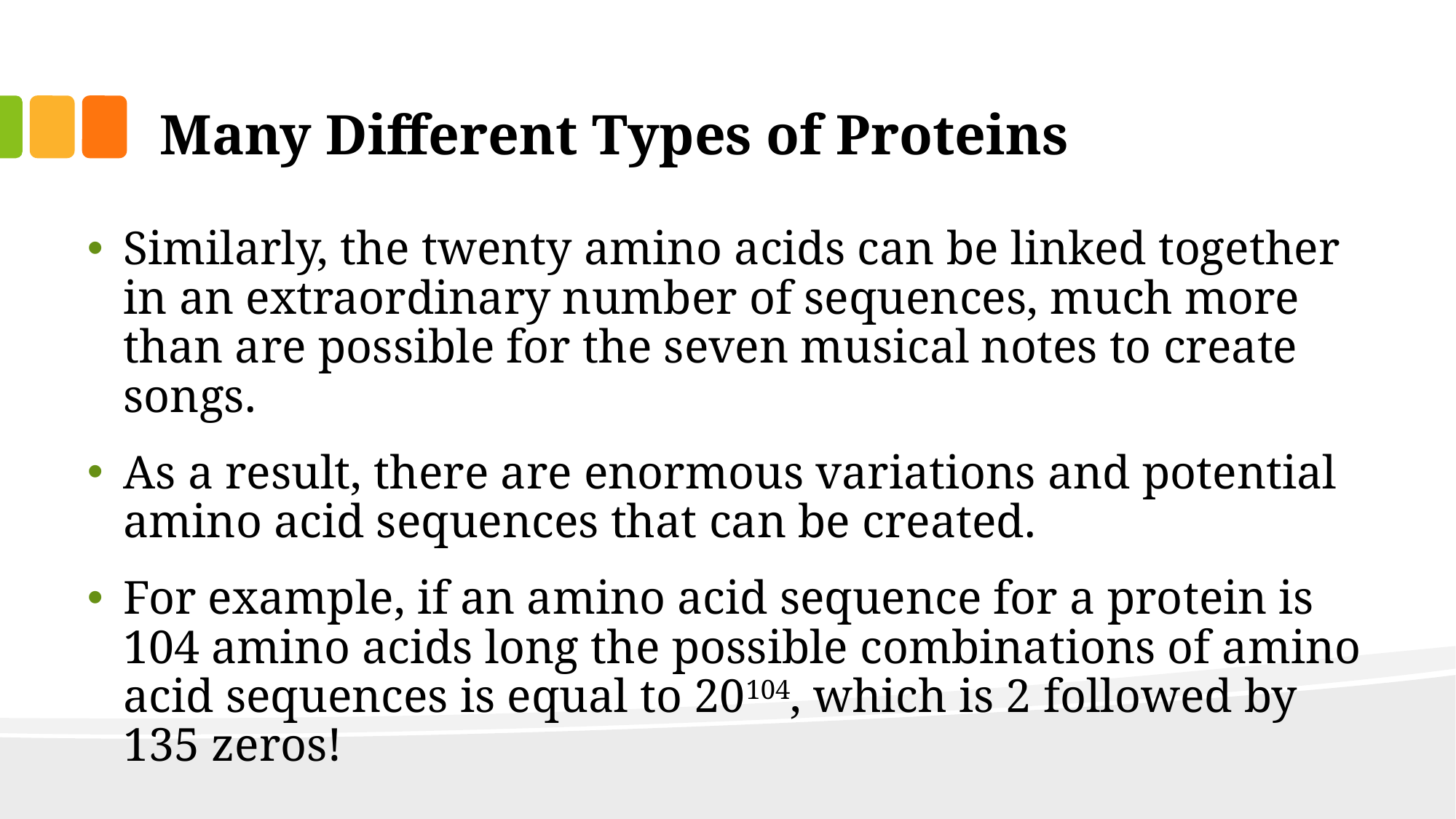

# Many Different Types of Proteins
Similarly, the twenty amino acids can be linked together in an extraordinary number of sequences, much more than are possible for the seven musical notes to create songs.
As a result, there are enormous variations and potential amino acid sequences that can be created.
For example, if an amino acid sequence for a protein is 104 amino acids long the possible combinations of amino acid sequences is equal to 20104, which is 2 followed by 135 zeros!